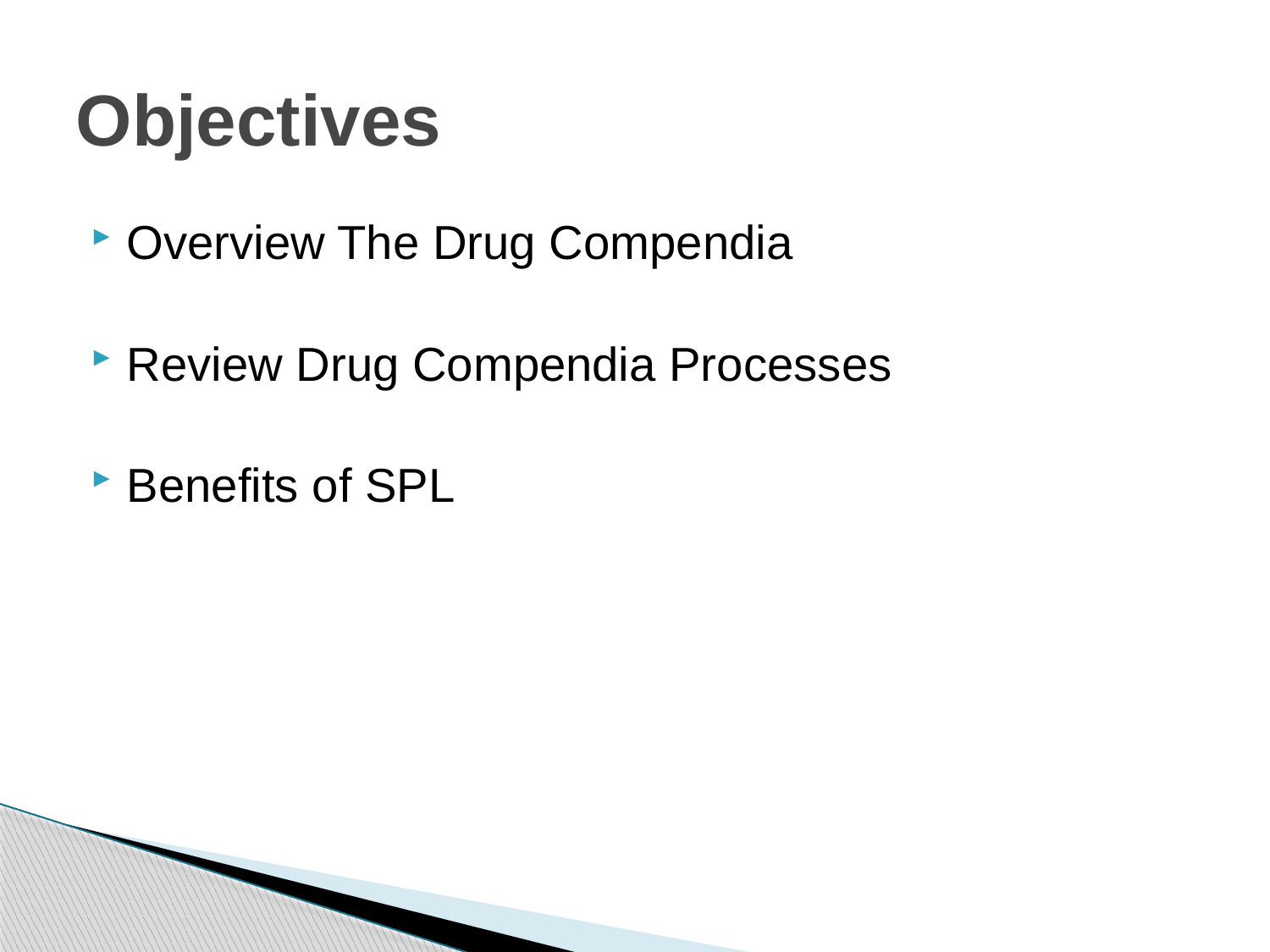

# Objectives
Overview The Drug Compendia
Review Drug Compendia Processes
Benefits of SPL